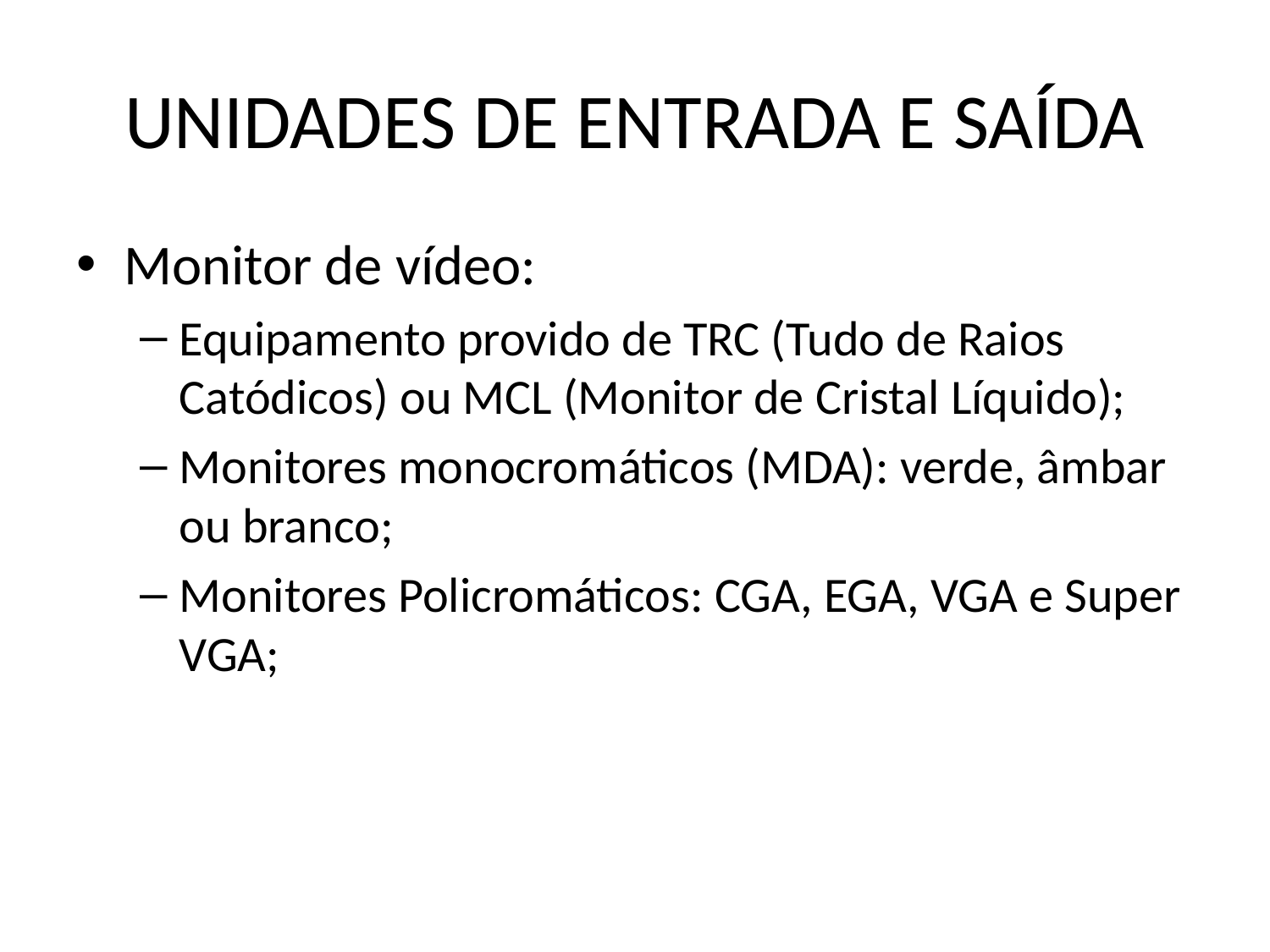

# UNIDADES DE ENTRADA E SAÍDA
Monitor de vídeo:
Equipamento provido de TRC (Tudo de Raios Catódicos) ou MCL (Monitor de Cristal Líquido);
Monitores monocromáticos (MDA): verde, âmbar ou branco;
Monitores Policromáticos: CGA, EGA, VGA e Super VGA;